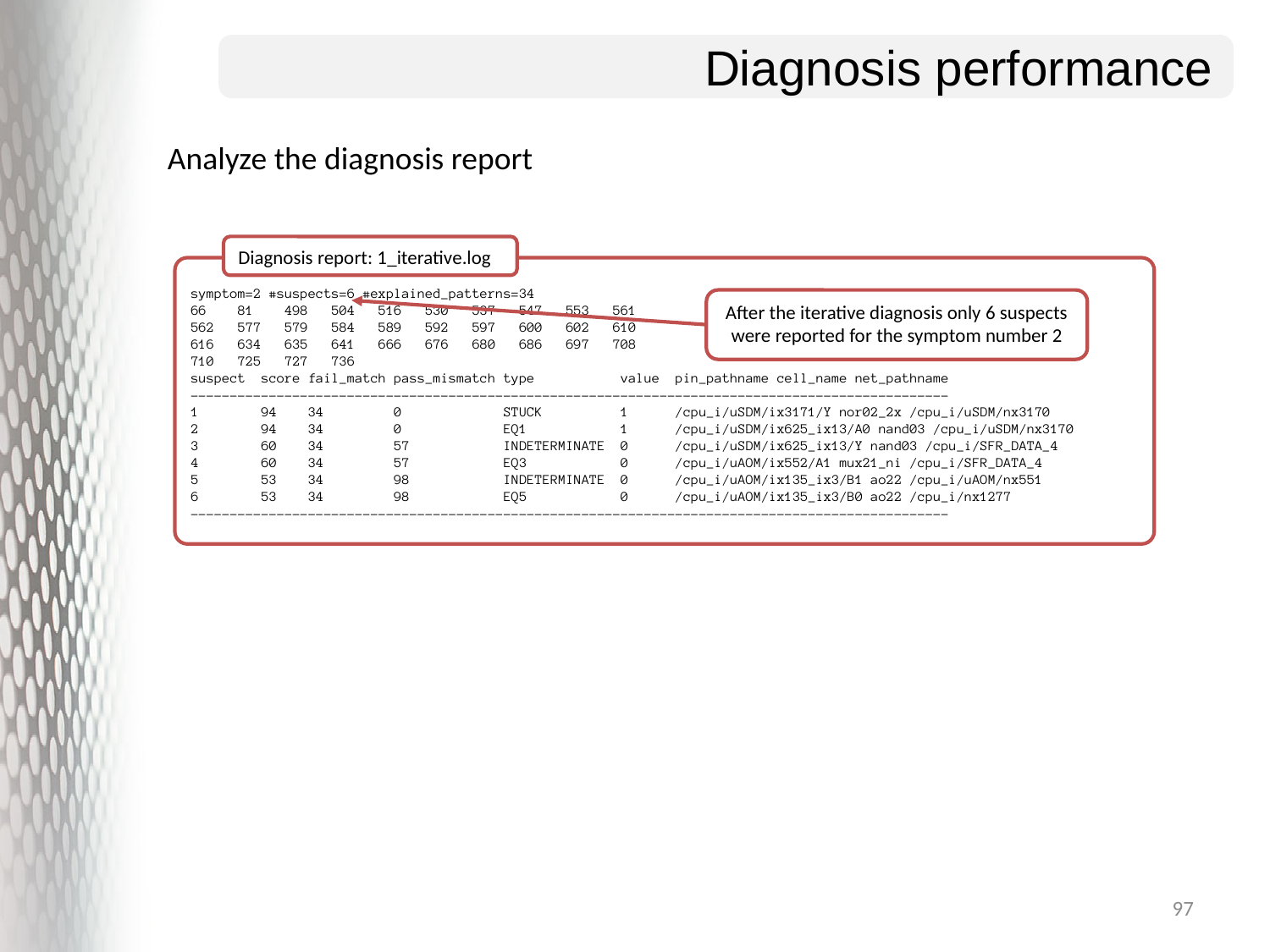

# Diagnosis performance
Analyze the diagnosis report
Diagnosis report: 1_iterative.log

symptom=2 #suspects=6 #explained_patterns=34
66    81    498   504   516   530   537   547   553   561
562   577   579   584   589   592   597   600   602   610
616   634   635   641   666   676   680   686   697   708
710   725   727   736
suspect  score fail_match pass_mismatch type           value  pin_pathname cell_name net_pathname
-------------------------------------------------------------------------------------------------
1        94    34         0             STUCK          1      /cpu_i/uSDM/ix3171/Y nor02_2x /cpu_i/uSDM/nx3170
2        94    34         0             EQ1            1      /cpu_i/uSDM/ix625_ix13/A0 nand03 /cpu_i/uSDM/nx3170
3        60    34         57            INDETERMINATE  0      /cpu_i/uSDM/ix625_ix13/Y nand03 /cpu_i/SFR_DATA_4
4        60    34         57            EQ3            0      /cpu_i/uAOM/ix552/A1 mux21_ni /cpu_i/SFR_DATA_4
5        53    34         98            INDETERMINATE  0      /cpu_i/uAOM/ix135_ix3/B1 ao22 /cpu_i/uAOM/nx551
6        53    34         98            EQ5            0      /cpu_i/uAOM/ix135_ix3/B0 ao22 /cpu_i/nx1277
-------------------------------------------------------------------------------------------------
After the iterative diagnosis only 6 suspects were reported for the symptom number 2
97